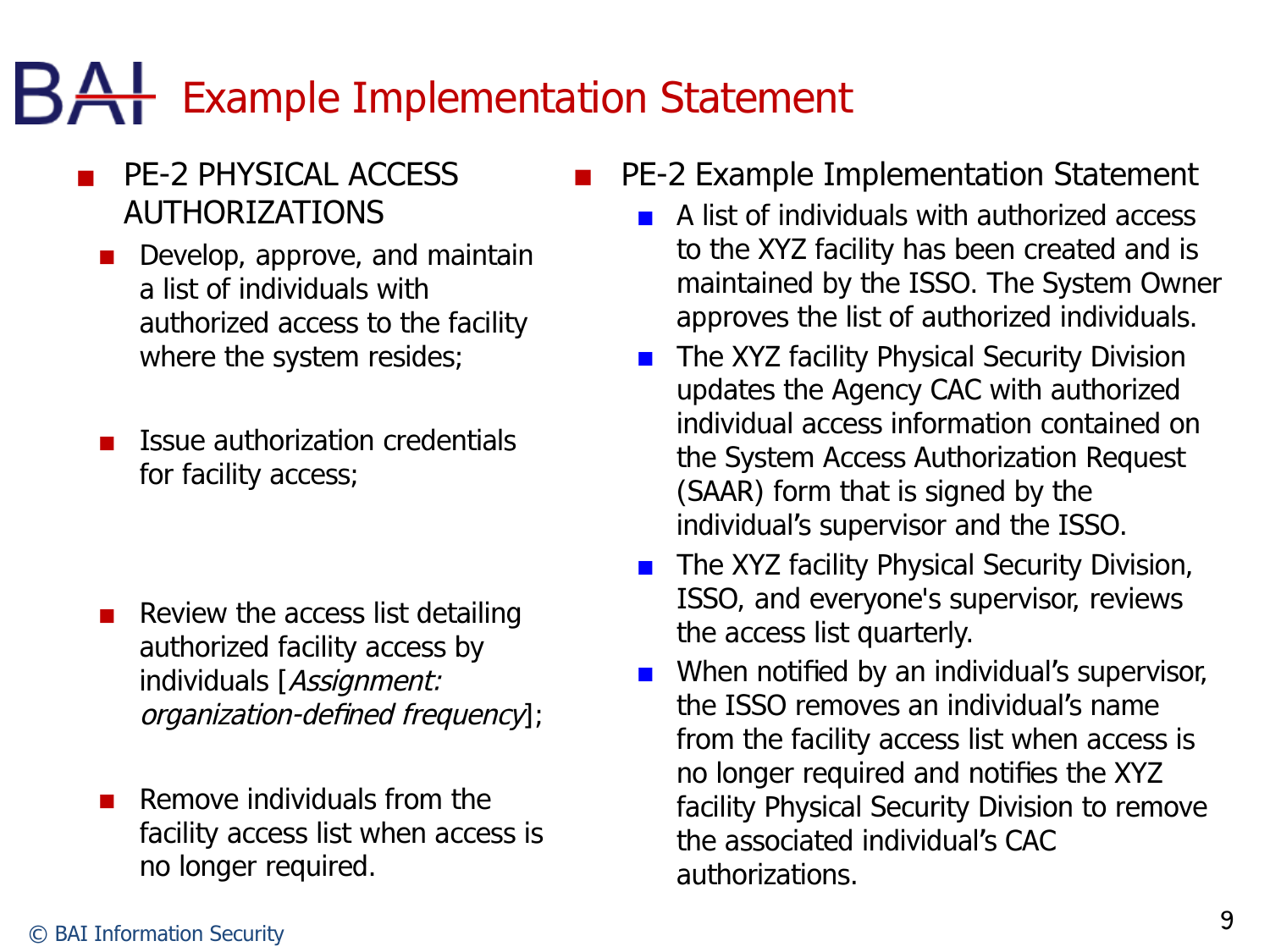

# Example Implementation Statement
PE-2 Example Implementation Statement
A list of individuals with authorized access to the XYZ facility has been created and is maintained by the ISSO. The System Owner approves the list of authorized individuals.
The XYZ facility Physical Security Division updates the Agency CAC with authorized individual access information contained on the System Access Authorization Request (SAAR) form that is signed by the individual’s supervisor and the ISSO.
The XYZ facility Physical Security Division, ISSO, and everyone's supervisor, reviews the access list quarterly.
When notified by an individual’s supervisor, the ISSO removes an individual’s name from the facility access list when access is no longer required and notifies the XYZ facility Physical Security Division to remove the associated individual’s CAC authorizations.
PE-2 PHYSICAL ACCESS AUTHORIZATIONS
Develop, approve, and maintain a list of individuals with authorized access to the facility where the system resides;

Issue authorization credentials for facility access;

Review the access list detailing authorized facility access by individuals [Assignment: organization-defined frequency];

Remove individuals from the facility access list when access is no longer required.